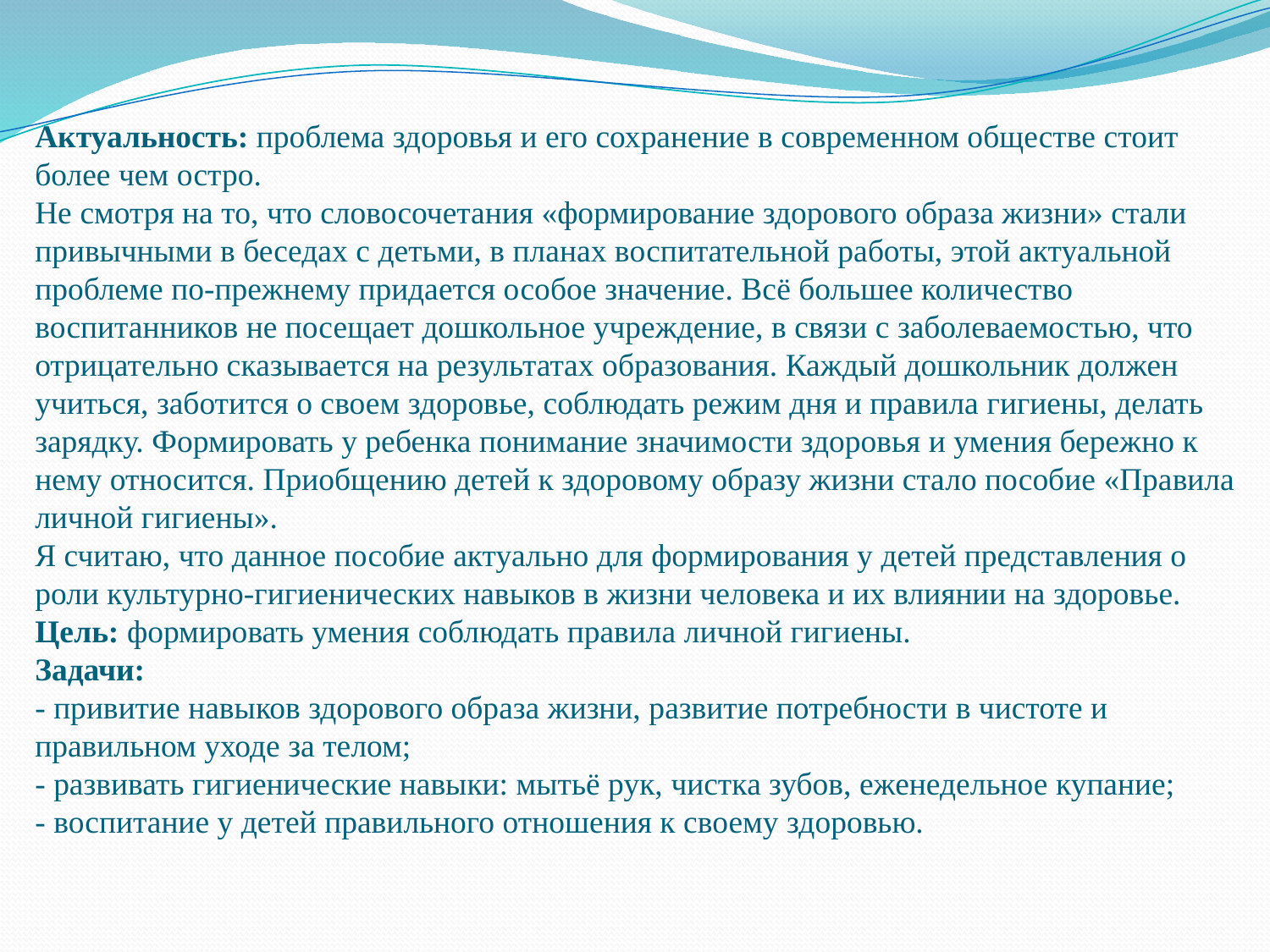

# Актуальность: проблема здоровья и его сохранение в современном обществе стоит более чем остро. Не смотря на то, что словосочетания «формирование здорового образа жизни» стали привычными в беседах с детьми, в планах воспитательной работы, этой актуальной проблеме по-прежнему придается особое значение. Всё большее количество воспитанников не посещает дошкольное учреждение, в связи с заболеваемостью, что отрицательно сказывается на результатах образования. Каждый дошкольник должен учиться, заботится о своем здоровье, соблюдать режим дня и правила гигиены, делать зарядку. Формировать у ребенка понимание значимости здоровья и умения бережно к нему относится. Приобщению детей к здоровому образу жизни стало пособие «Правила личной гигиены». Я считаю, что данное пособие актуально для формирования у детей представления о роли культурно-гигиенических навыков в жизни человека и их влиянии на здоровье. Цель: формировать умения соблюдать правила личной гигиены. Задачи: - привитие навыков здорового образа жизни, развитие потребности в чистоте и правильном уходе за телом; - развивать гигиенические навыки: мытьё рук, чистка зубов, еженедельное купание; - воспитание у детей правильного отношения к своему здоровью.